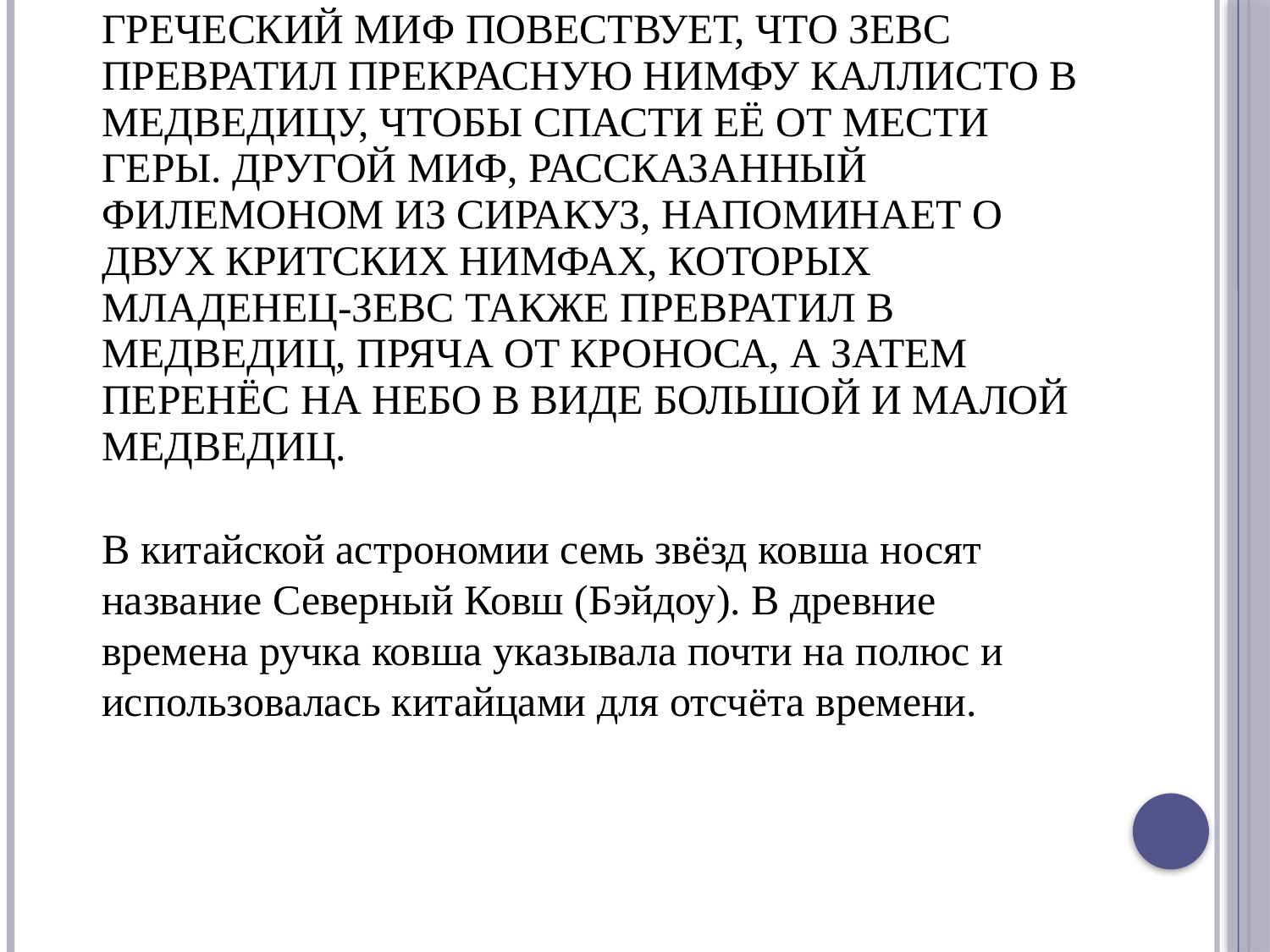

# Греческий миф повествует, что Зевс превратил прекрасную нимфу Каллисто в Медведицу, чтобы спасти её от мести Геры. Другой миф, рассказанный Филемоном из Сиракуз, напоминает о двух критских нимфах, которых младенец-Зевс также превратил в медведиц, пряча от Кроноса, а затем перенёс на небо в виде Большой и Малой Медведиц.
В китайской астрономии семь звёзд ковша носят название Северный Ковш (Бэйдоу). В древние времена ручка ковша указывала почти на полюс и использовалась китайцами для отсчёта времени.